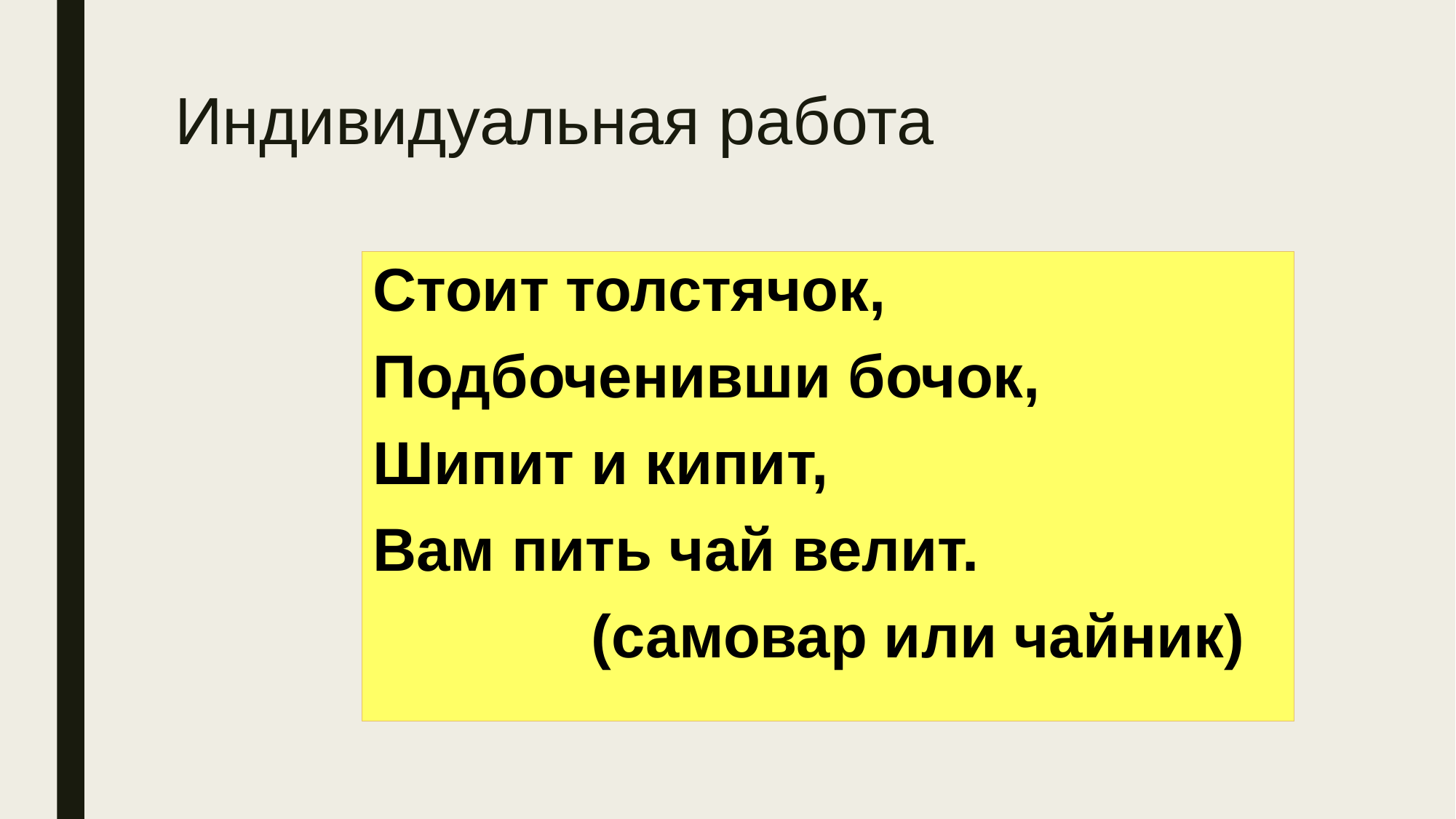

# Индивидуальная работа
Стоит толстячок,
Подбоченивши бочок,
Шипит и кипит,
Вам пить чай велит.
		(самовар или чайник)